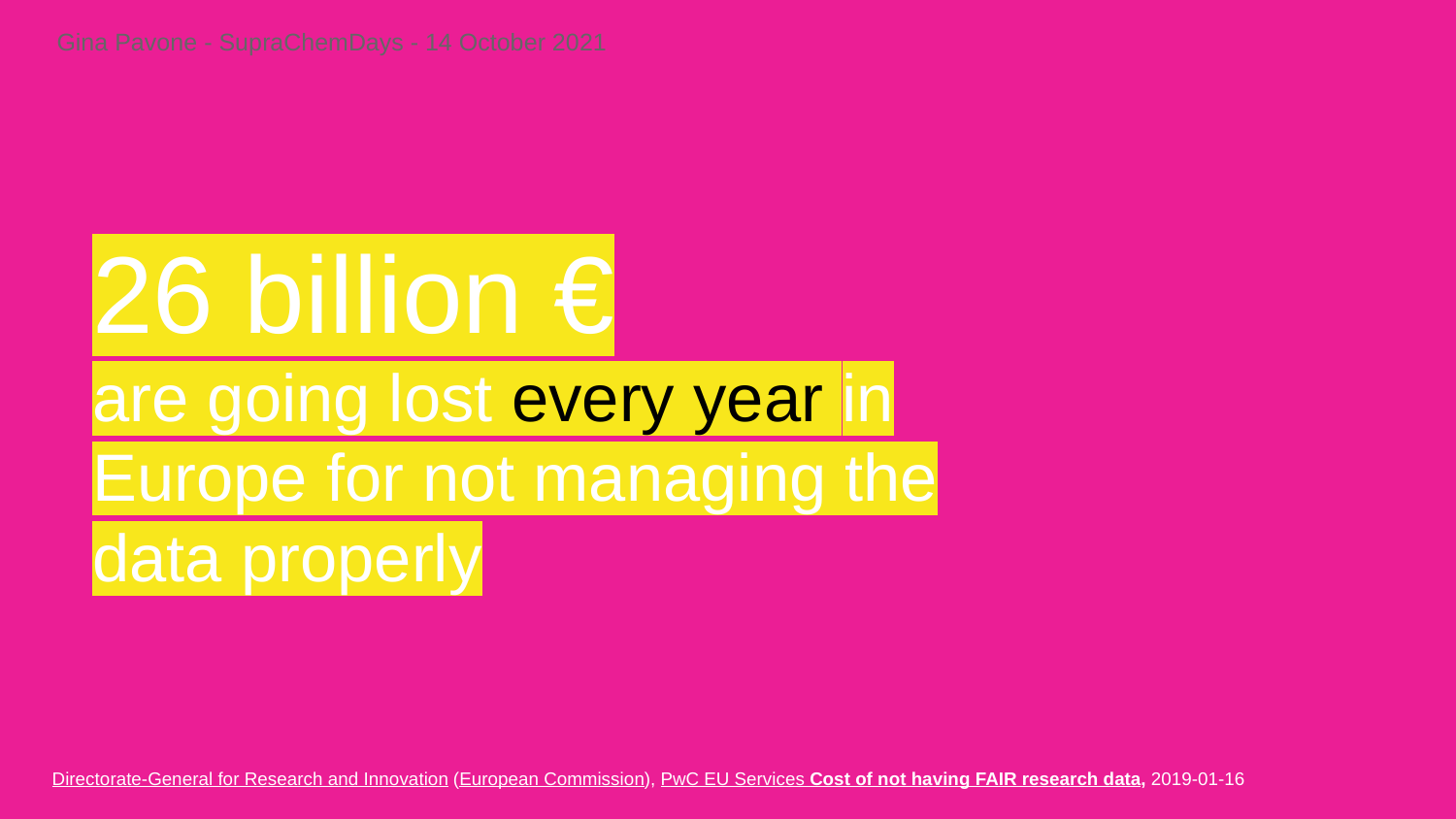

# 26 billion €
are going lost every year in Europe for not managing the data properly

Directorate-General for Research and Innovation (European Commission), PwC EU Services Cost of not having FAIR research data, 2019-01-16